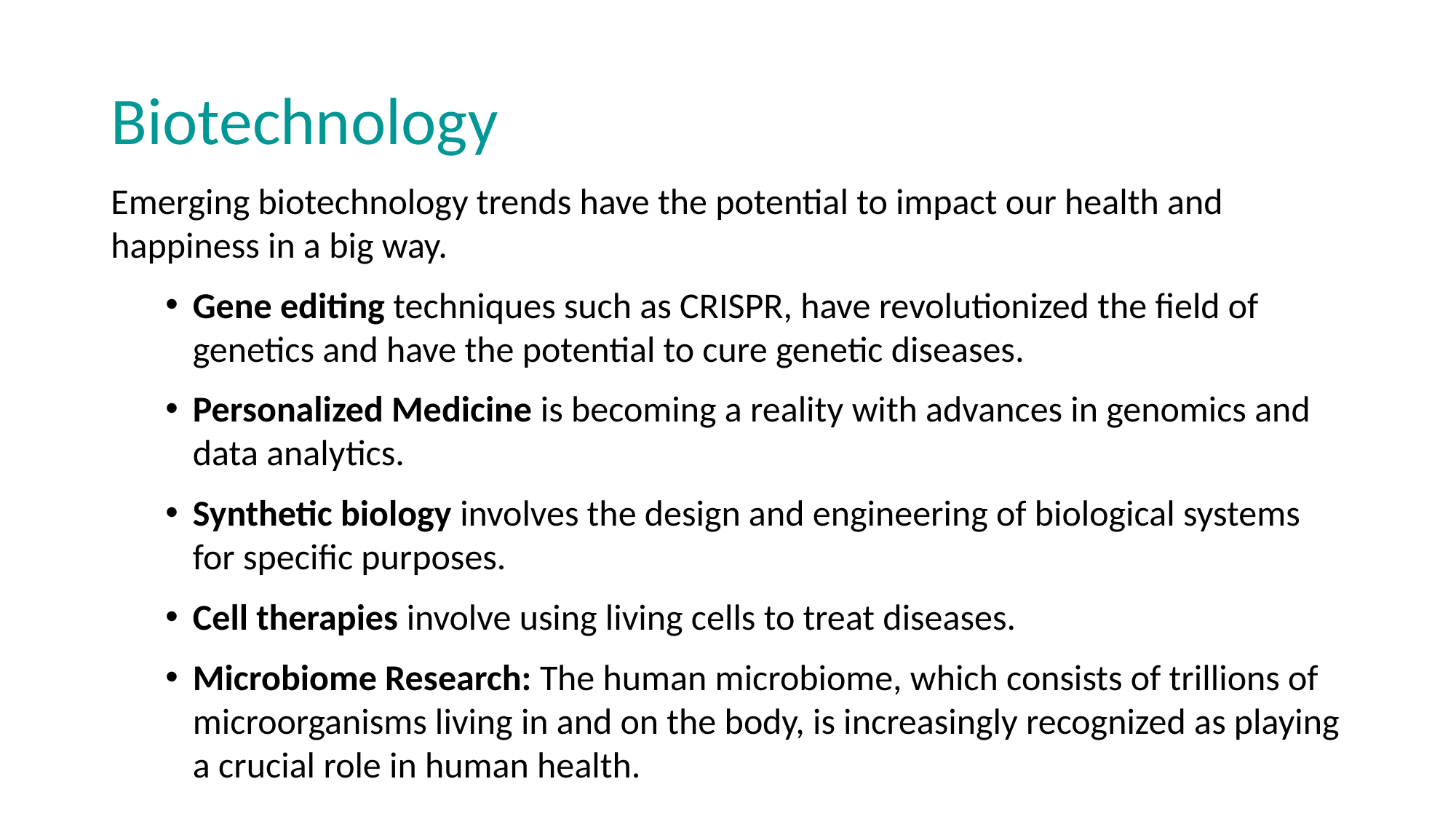

# Biotechnology
Emerging biotechnology trends have the potential to impact our health and happiness in a big way.
Gene editing techniques such as CRISPR, have revolutionized the field of genetics and have the potential to cure genetic diseases.
Personalized Medicine is becoming a reality with advances in genomics and data analytics.
Synthetic biology involves the design and engineering of biological systems for specific purposes.
Cell therapies involve using living cells to treat diseases.
Microbiome Research: The human microbiome, which consists of trillions of microorganisms living in and on the body, is increasingly recognized as playing a crucial role in human health.